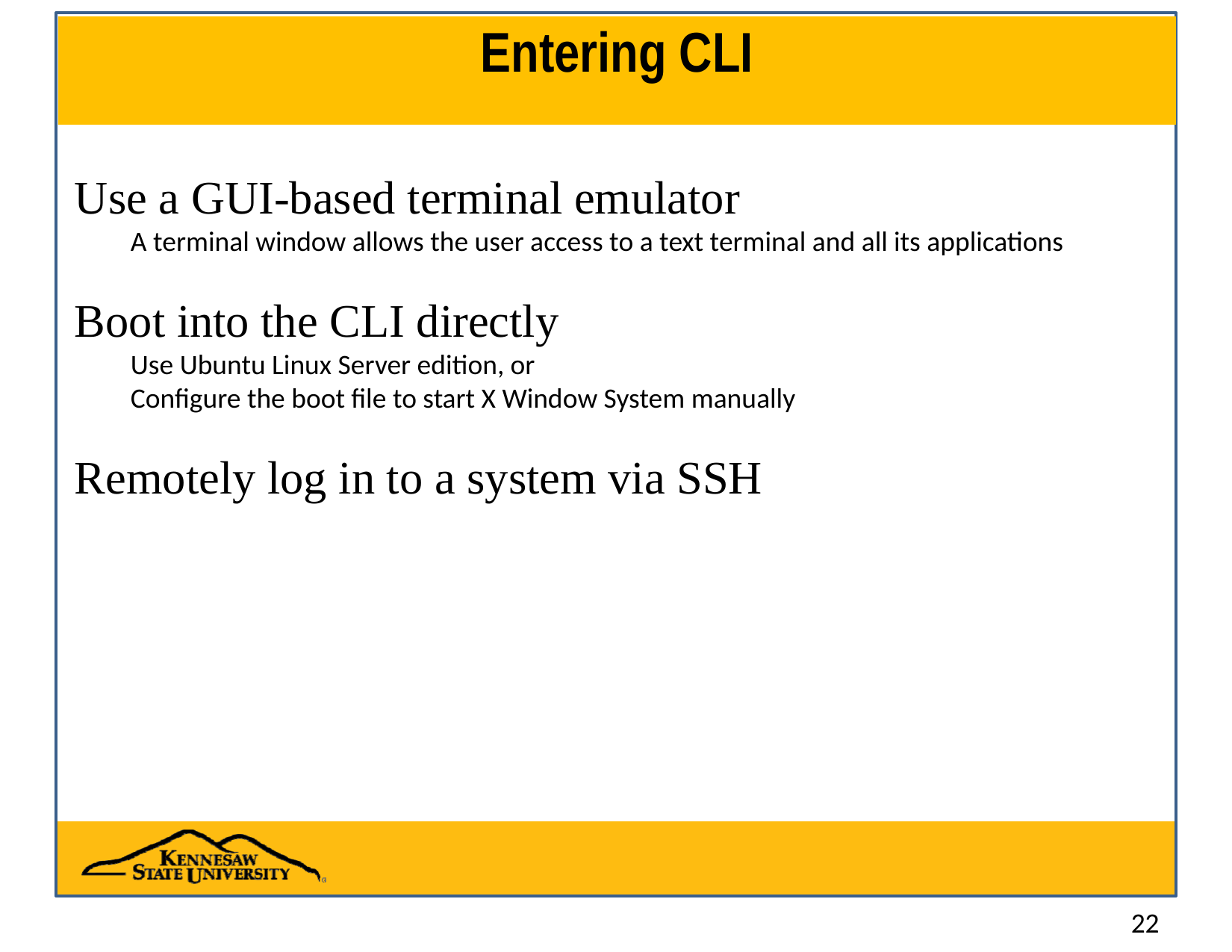

# Entering CLI
Use a GUI-based terminal emulator
A terminal window allows the user access to a text terminal and all its applications

Boot into the CLI directly
Use Ubuntu Linux Server edition, or
Configure the boot file to start X Window System manually

Remotely log in to a system via SSH